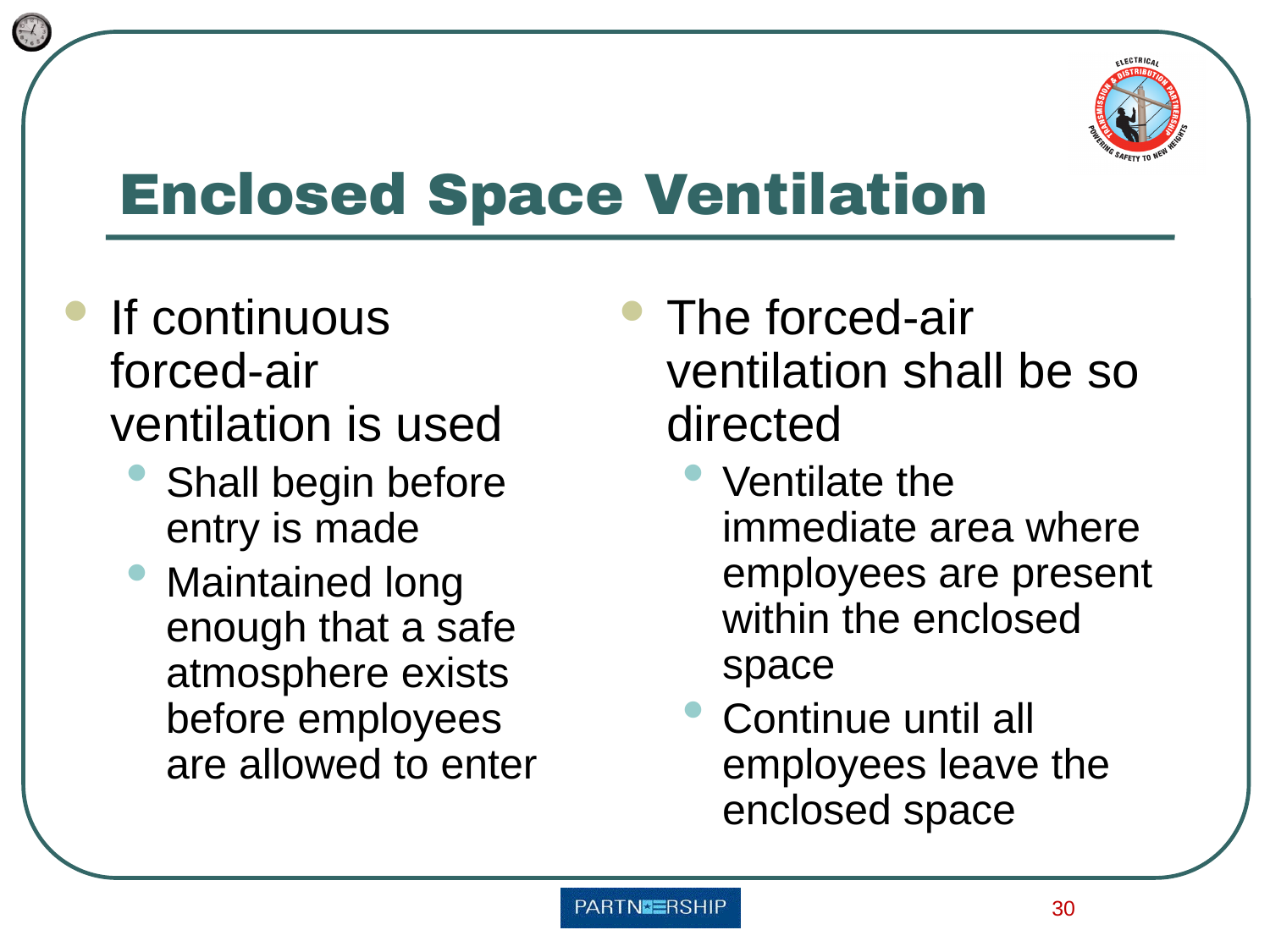

# Enclosed Space Ventilation
If continuous forced-air ventilation is used
Shall begin before entry is made
Maintained long enough that a safe atmosphere exists before employees are allowed to enter
The forced-air ventilation shall be so directed
Ventilate the immediate area where employees are present within the enclosed space
Continue until all employees leave the enclosed space
30